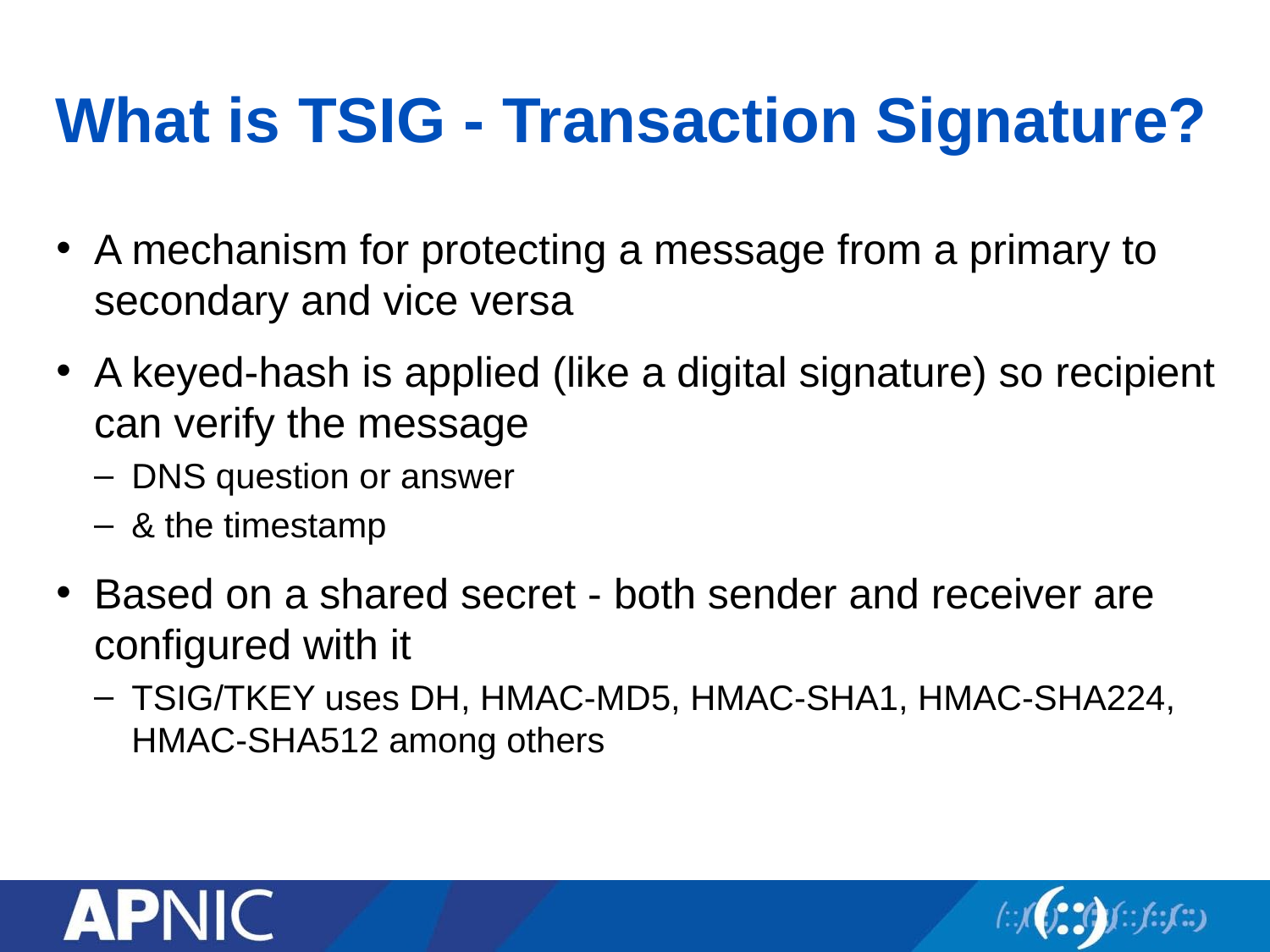

# What is TSIG - Transaction Signature?
A mechanism for protecting a message from a primary to secondary and vice versa
A keyed-hash is applied (like a digital signature) so recipient can verify the message
DNS question or answer
& the timestamp
Based on a shared secret - both sender and receiver are configured with it
TSIG/TKEY uses DH, HMAC-MD5, HMAC-SHA1, HMAC-SHA224, HMAC-SHA512 among others